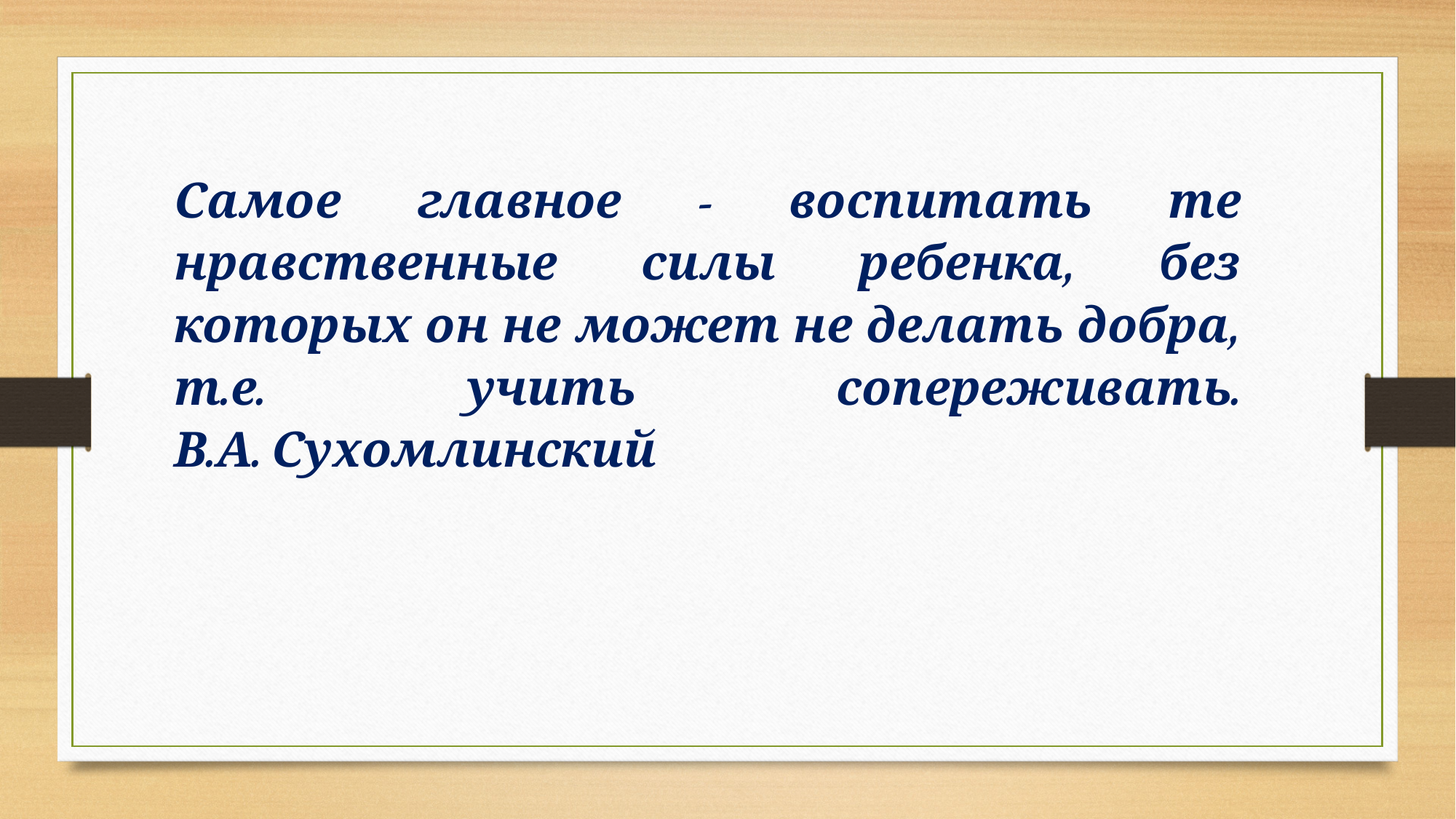

Самое главное - воспитать те нравственные силы ребенка, без которых он не может не делать добра, т.е. учить сопереживать.
В.А. Сухомлинский